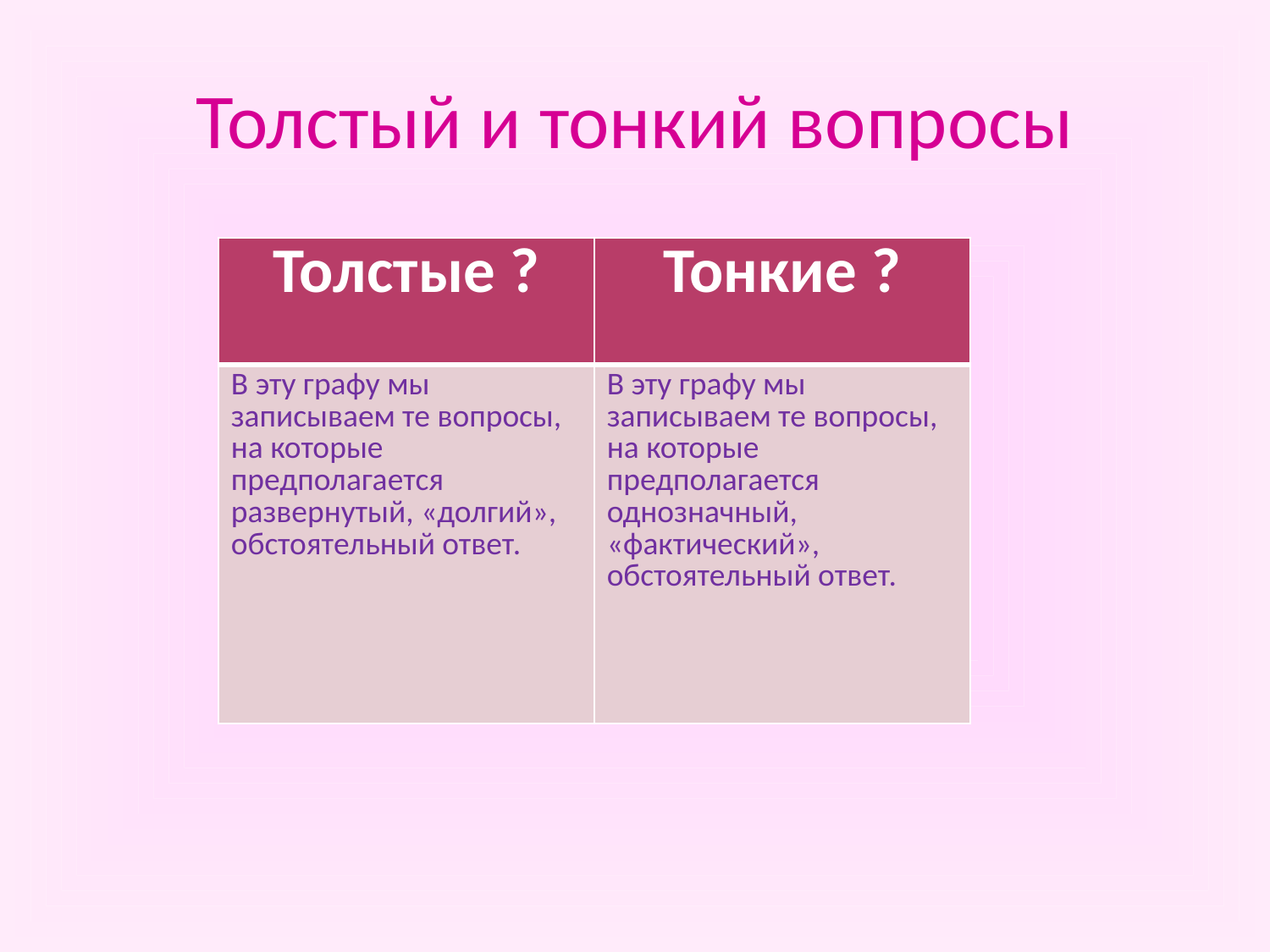

# Толстый и тонкий вопросы
| Толстые ? | Тонкие ? |
| --- | --- |
| В эту графу мы записываем те вопросы, на которые предполагается развернутый, «долгий», обстоятельный ответ. | В эту графу мы записываем те вопросы, на которые предполагается однозначный, «фактический», обстоятельный ответ. |